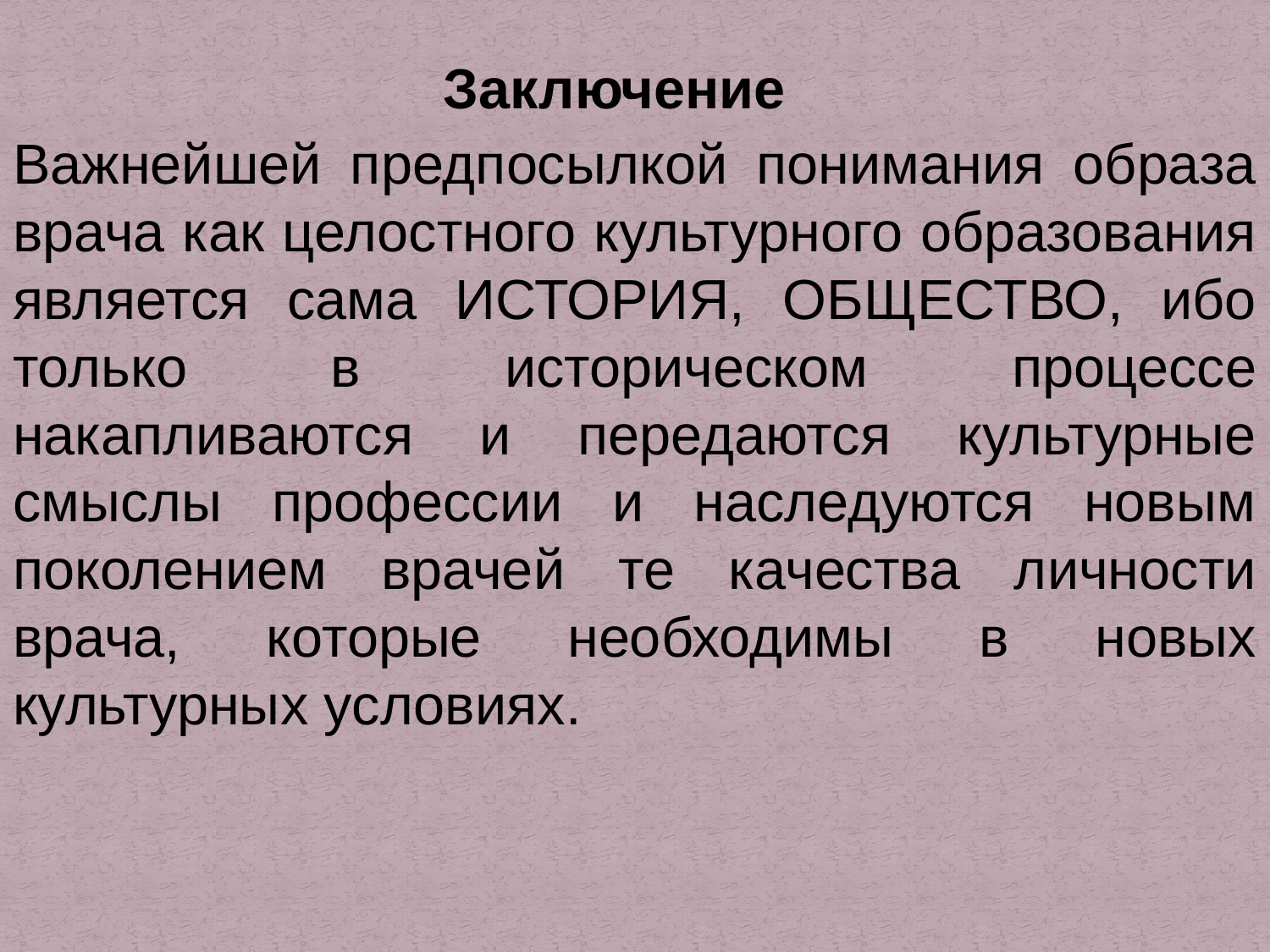

Заключение

Важнейшей предпосылкой понимания образа врача как целостного культурного образования является сама ИСТОРИЯ, ОБЩЕСТВО, ибо только в историческом процессе накапливаются и передаются культурные смыслы профессии и наследуются новым поколением врачей те качества личности врача, которые необходимы в новых культурных условиях.